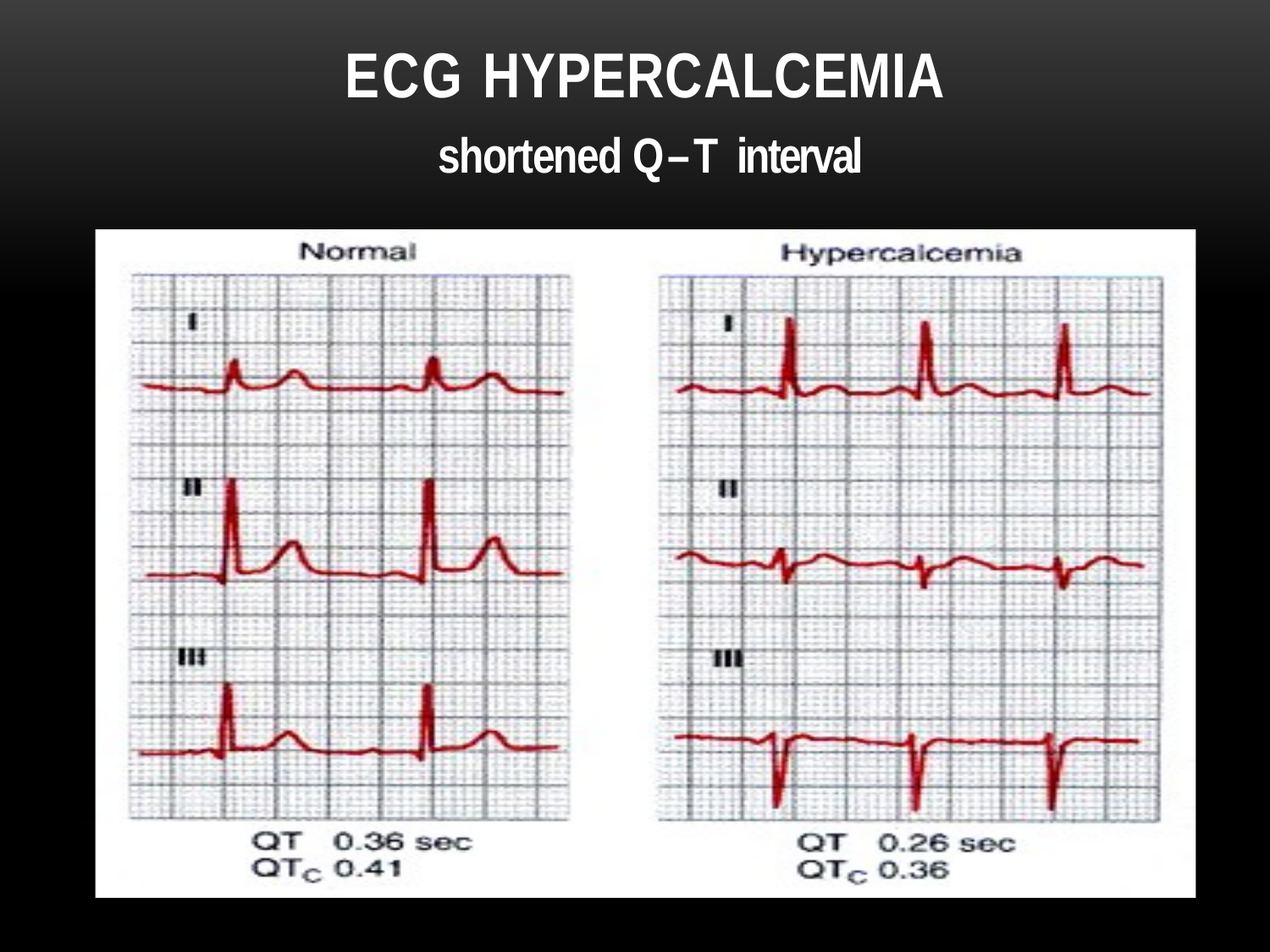

# ECG Hypercalcemia
shortened Q – T  interval